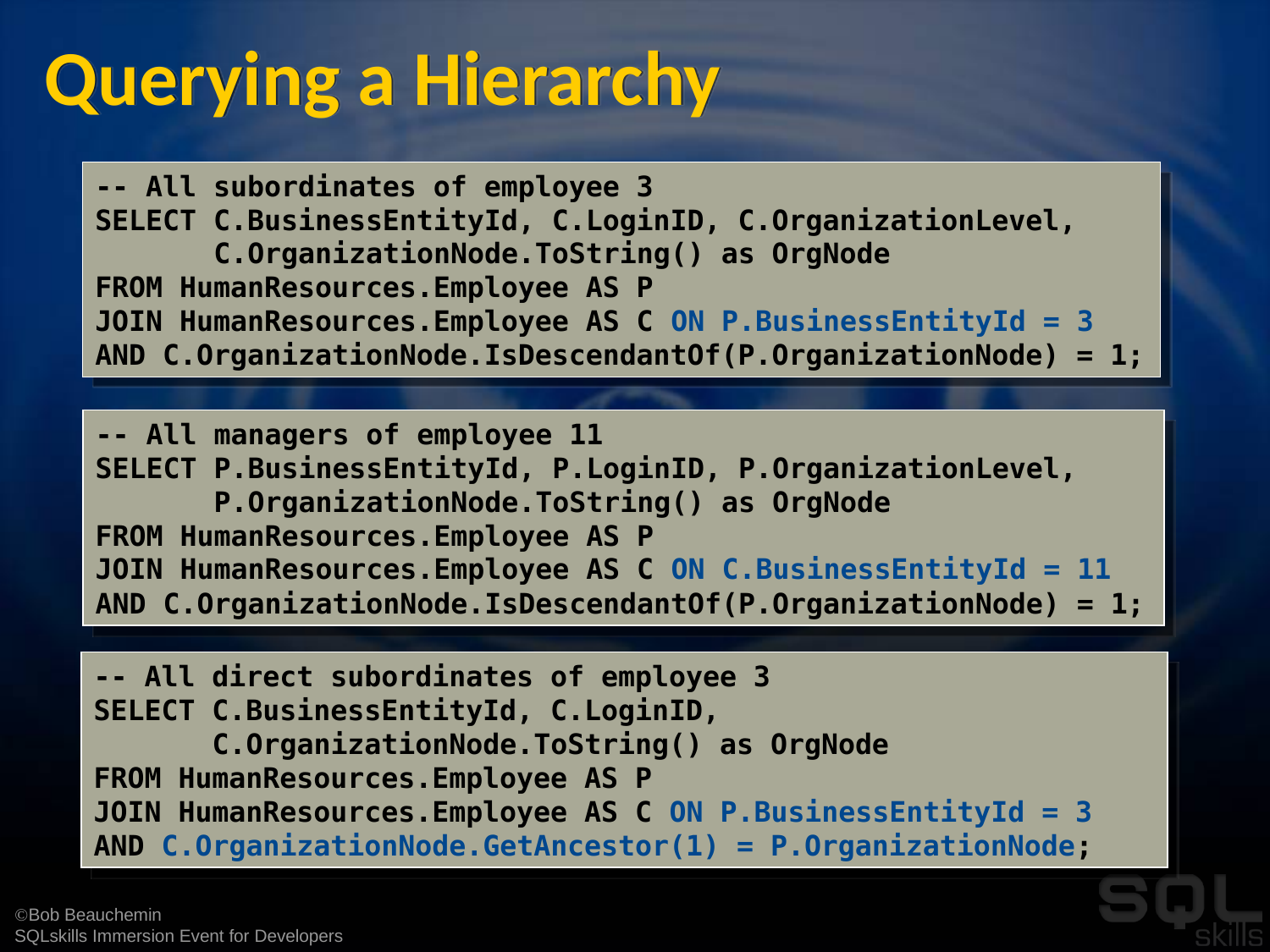

# Querying a Hierarchy
-- All subordinates of employee 3
SELECT C.BusinessEntityId, C.LoginID, C.OrganizationLevel,
       C.OrganizationNode.ToString() as OrgNode
FROM HumanResources.Employee AS P
JOIN HumanResources.Employee AS C ON P.BusinessEntityId = 3
AND C.OrganizationNode.IsDescendantOf(P.OrganizationNode) = 1;
-- All managers of employee 11
SELECT P.BusinessEntityId, P.LoginID, P.OrganizationLevel,
       P.OrganizationNode.ToString() as OrgNode
FROM HumanResources.Employee AS P
JOIN HumanResources.Employee AS C ON C.BusinessEntityId = 11
AND C.OrganizationNode.IsDescendantOf(P.OrganizationNode) = 1;
-- All direct subordinates of employee 3
SELECT C.BusinessEntityId, C.LoginID,
       C.OrganizationNode.ToString() as OrgNode
FROM HumanResources.Employee AS P
JOIN HumanResources.Employee AS C ON P.BusinessEntityId = 3
AND C.OrganizationNode.GetAncestor(1) = P.OrganizationNode;